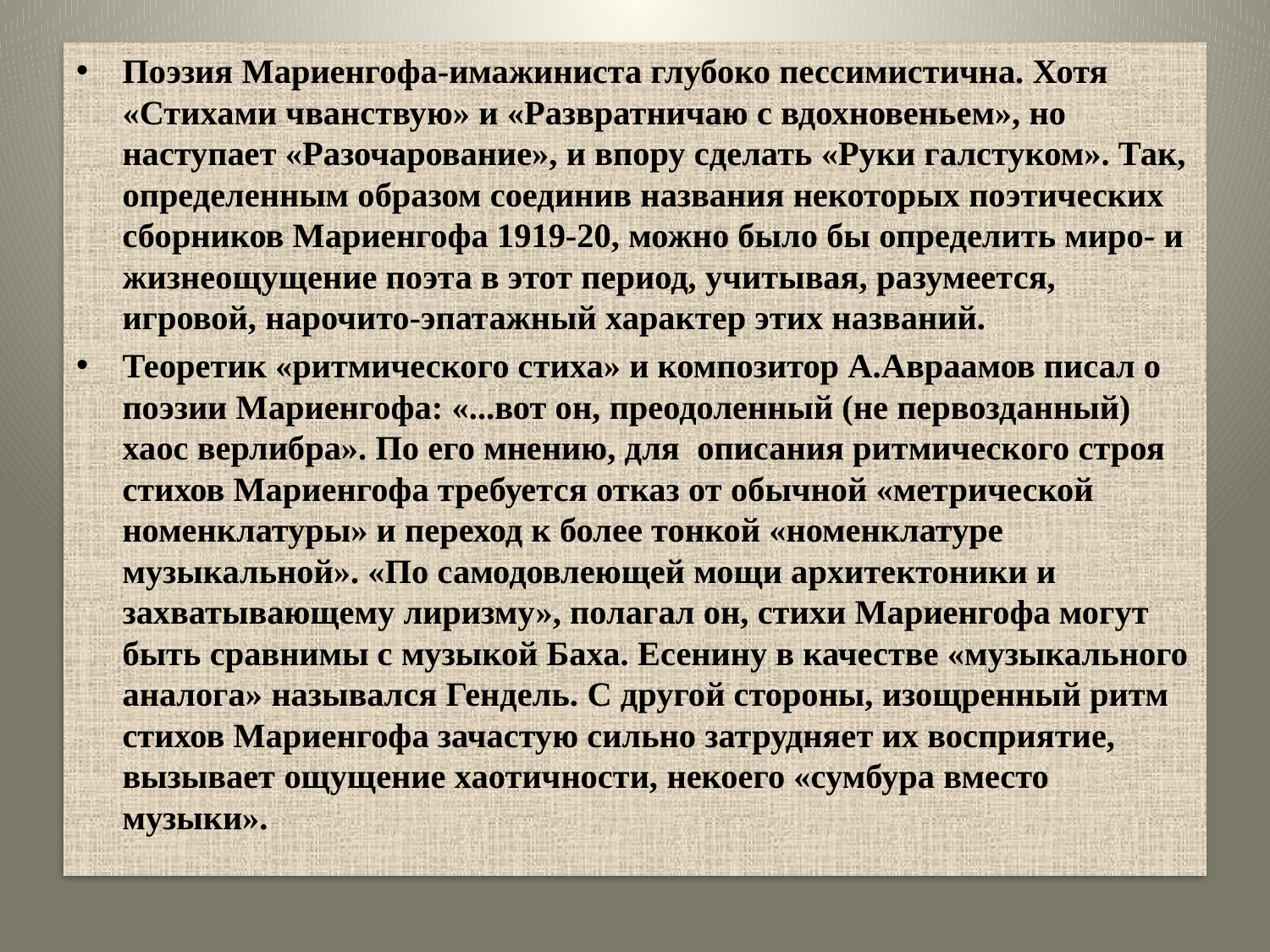

Поэзия Мариенгофа-имажиниста глубоко пессимистична. Хотя «Стихами чванствую» и «Развратничаю с вдохновеньем», но наступает «Разочарование», и впору сделать «Руки галстуком». Так, определенным образом соединив названия некоторых поэтических сборников Мариенгофа 1919-20, можно было бы определить миро- и жизнеощущение поэта в этот период, учитывая, разумеется, игровой, нарочито-эпатажный характер этих названий.
Теоретик «ритмического стиха» и композитор А.Авраамов писал о поэзии Мариенгофа: «...вот он, преодоленный (не первозданный) хаос верлибра». По его мнению, для  описания ритмического строя стихов Мариенгофа требуется отказ от обычной «метрической номенклатуры» и переход к более тонкой «номенклатуре музыкальной». «По самодовлеющей мощи архитектоники и захватывающему лиризму», полагал он, стихи Мариенгофа могут быть сравнимы с музыкой Баха. Есенину в качестве «музыкального аналога» назывался Гендель. С другой стороны, изощренный ритм стихов Мариенгофа зачастую сильно затрудняет их восприятие, вызывает ощущение хаотичности, некоего «сумбура вместо музыки».